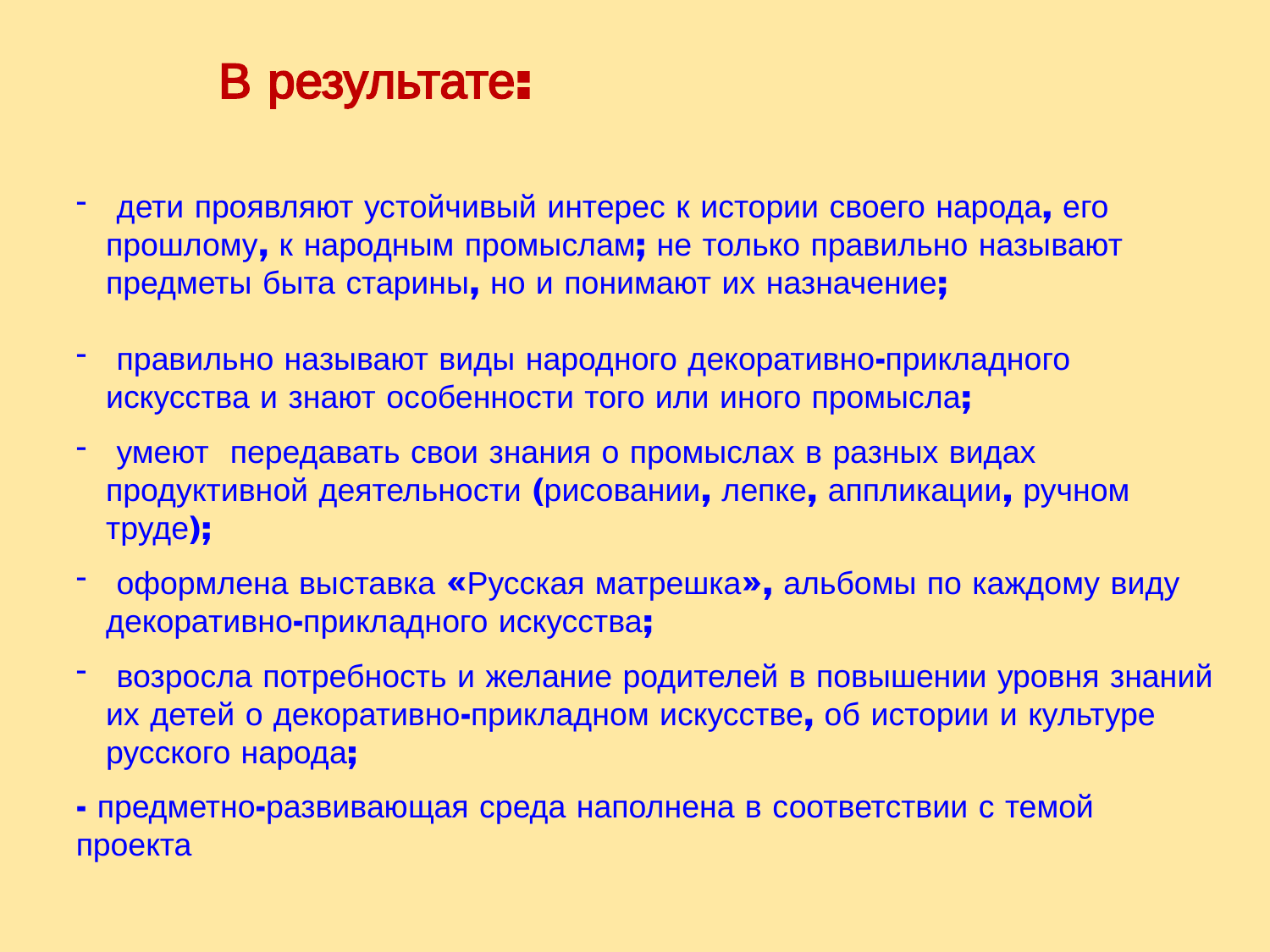

В результате:
 дети проявляют устойчивый интерес к истории своего народа, его прошлому, к народным промыслам; не только правильно называют предметы быта старины, но и понимают их назначение;

 правильно называют виды народного декоративно-прикладного искусства и знают особенности того или иного промысла;

 умеют  передавать свои знания о промыслах в разных видах продуктивной деятельности (рисовании, лепке, аппликации, ручном труде);

 оформлена выставка «Русская матрешка», альбомы по каждому виду декоративно-прикладного искусства;

 возросла потребность и желание родителей в повышении уровня знаний их детей о декоративно-прикладном искусстве, об истории и культуре русского народа;

- предметно-развивающая среда наполнена в соответствии с темой проекта